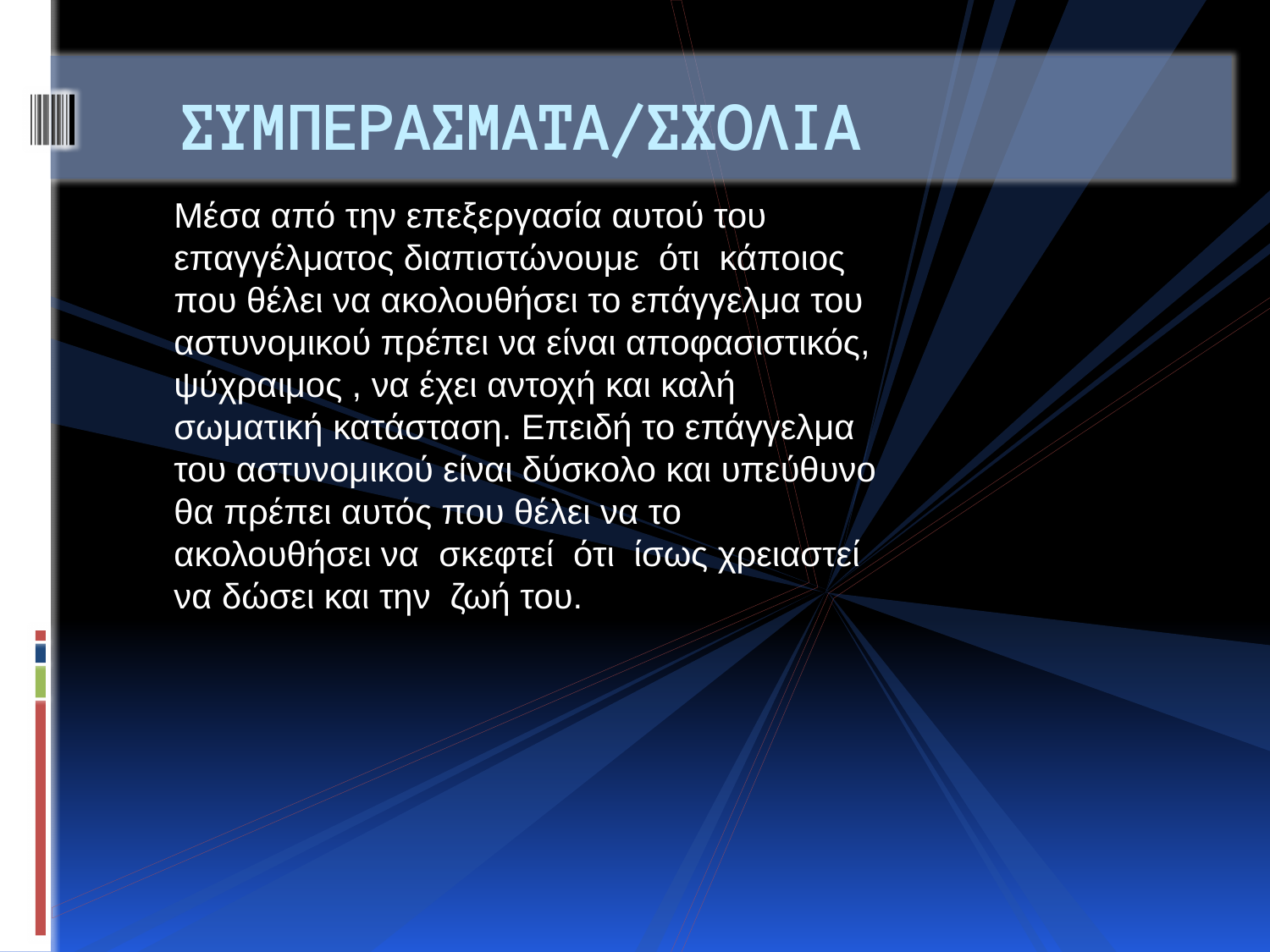

# ΣΥΜΠΕΡΑΣΜΑΤΑ/ΣΧΟΛΙΑ
Μέσα από την επεξεργασία αυτού του επαγγέλματος διαπιστώνουμε  ότι  κάποιος που θέλει να ακολουθήσει το επάγγελμα του αστυνομικού πρέπει να είναι αποφασιστικός, ψύχραιμος , να έχει αντοχή και καλή σωματική κατάσταση. Επειδή το επάγγελμα του αστυνομικού είναι δύσκολο και υπεύθυνο θα πρέπει αυτός που θέλει να το ακολουθήσει να  σκεφτεί  ότι  ίσως χρειαστεί να δώσει και την  ζωή του.